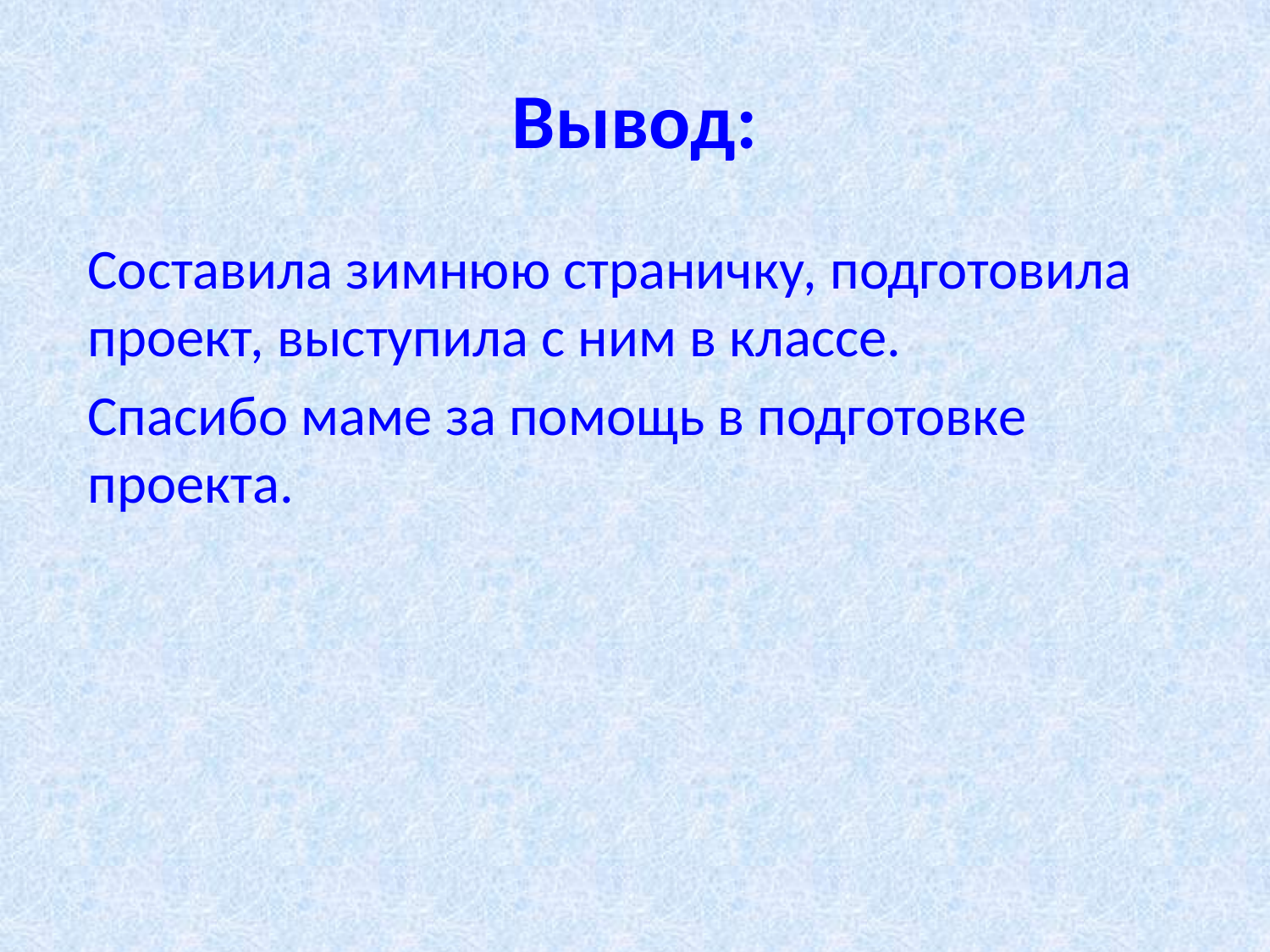

# Вывод:
Составила зимнюю страничку, подготовила проект, выступила с ним в классе.
Спасибо маме за помощь в подготовке проекта.